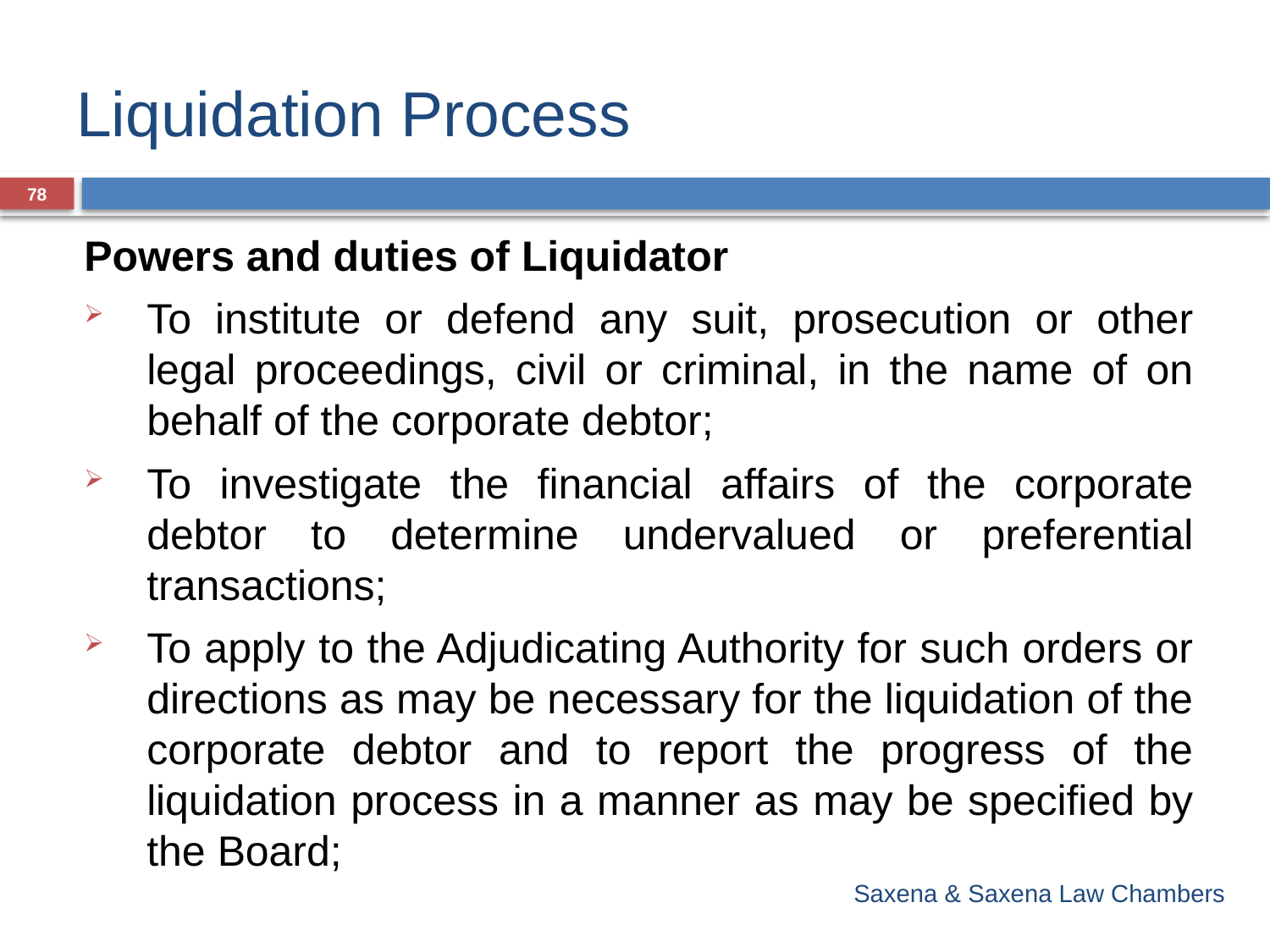

# Liquidation Process
78
Powers and duties of Liquidator
To institute or defend any suit, prosecution or other legal proceedings, civil or criminal, in the name of on behalf of the corporate debtor;
To investigate the financial affairs of the corporate debtor to determine undervalued or preferential transactions;
To apply to the Adjudicating Authority for such orders or directions as may be necessary for the liquidation of the corporate debtor and to report the progress of the liquidation process in a manner as may be specified by the Board;

Saxena & Saxena Law Chambers